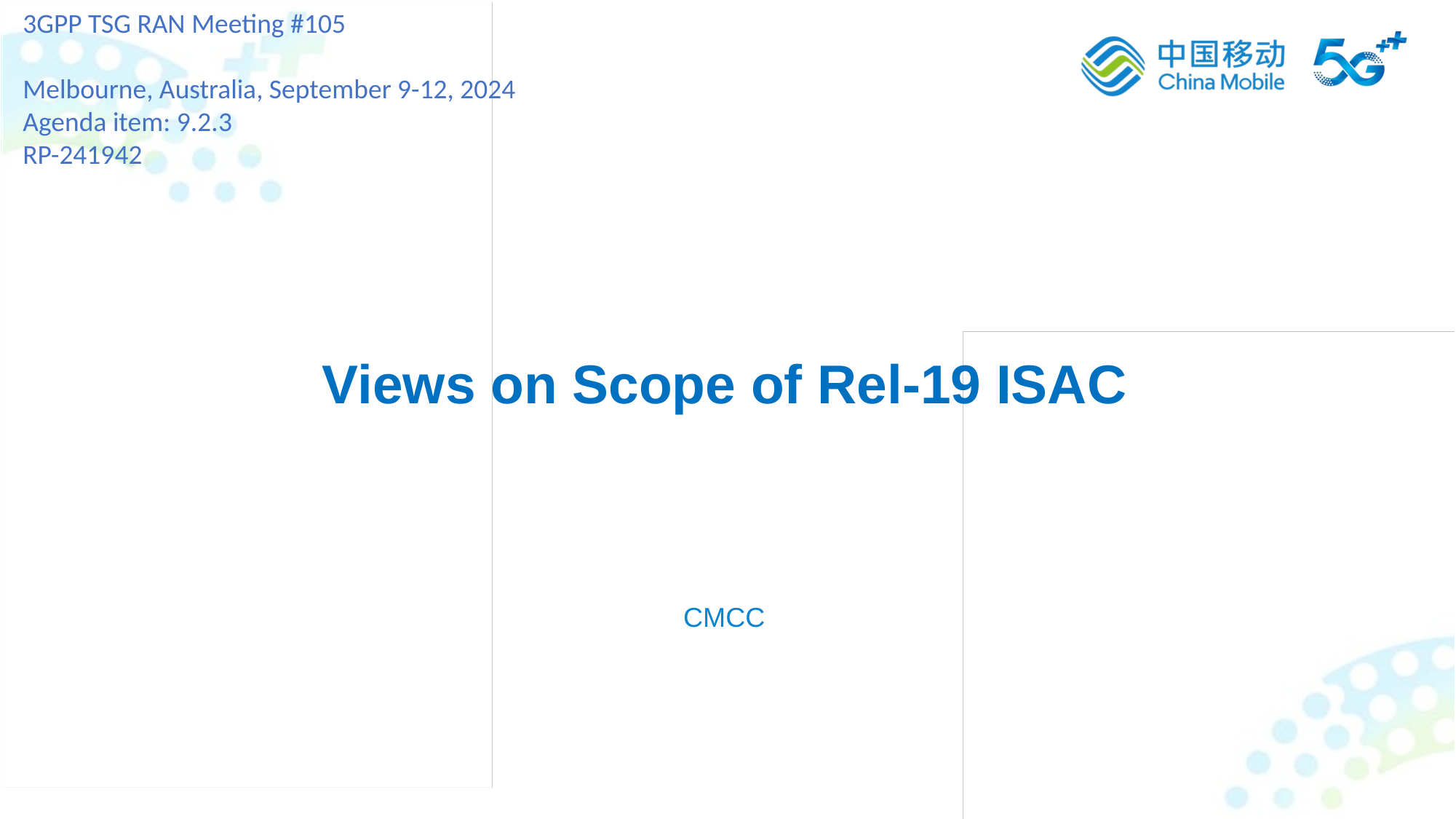

3GPP TSG RAN Meeting #105
Melbourne, Australia, September 9-12, 2024
Agenda item: 9.2.3
RP-241942
Views on Scope of Rel-19 ISAC
CMCC